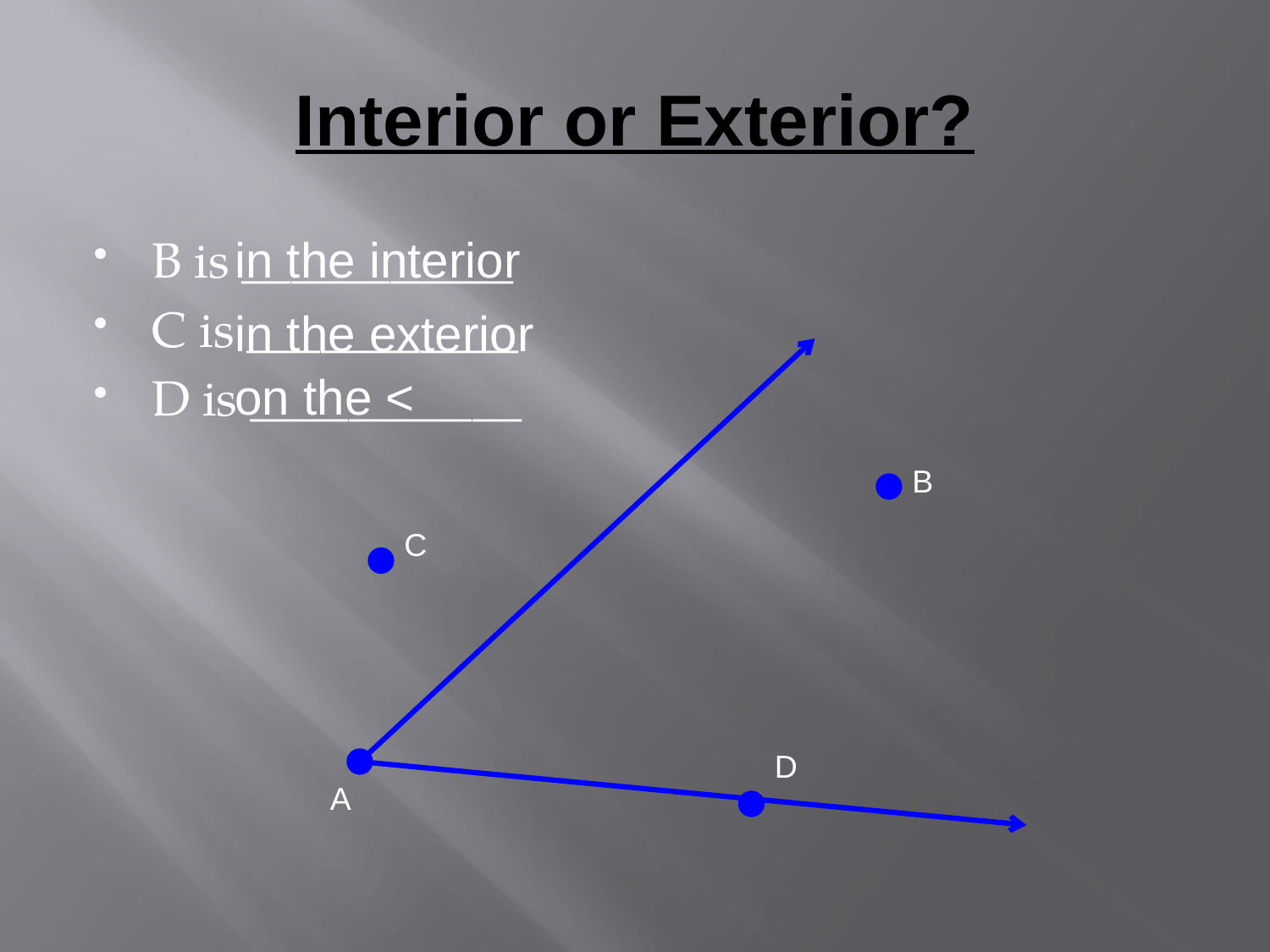

# Interior or Exterior?
B is ___________
C is ___________
D is ___________
in the interior

in the exterior

on the <
B

C

D

A